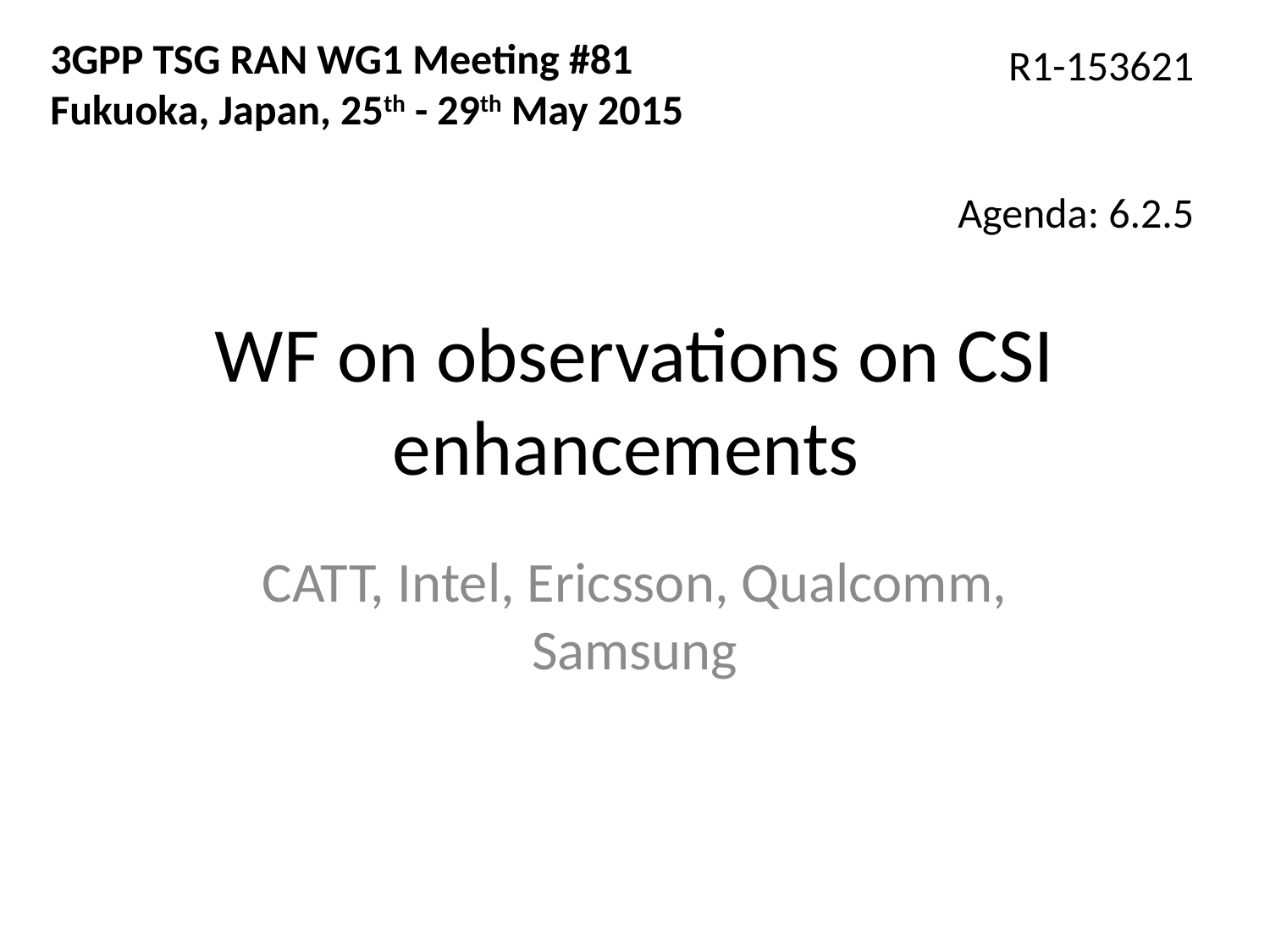

3GPP TSG RAN WG1 Meeting #81
Fukuoka, Japan, 25th - 29th May 2015
R1-153621
Agenda: 6.2.5
# WF on observations on CSI enhancements
CATT, Intel, Ericsson, Qualcomm, Samsung